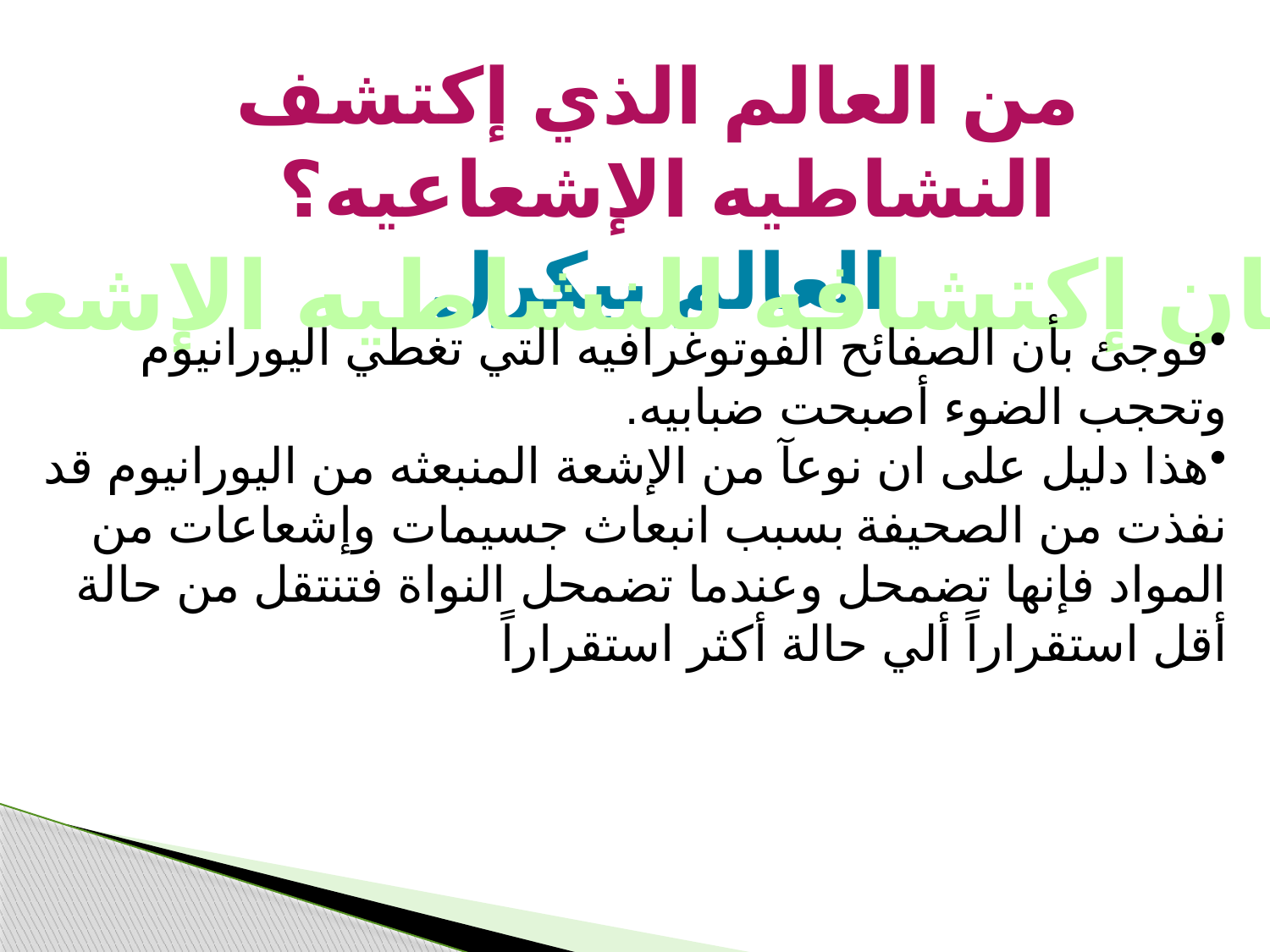

من العالم الذي إكتشف النشاطيه الإشعاعيه؟
العالم بيكرل

كيف كان إكتشافه للنشاطيه الإشعاعيه؟
فوجئ بأن الصفائح الفوتوغرافيه التي تغطي اليورانيوم وتحجب الضوء أصبحت ضبابيه.
هذا دليل على ان نوعآ من الإشعة المنبعثه من اليورانيوم قد نفذت من الصحيفة بسبب انبعاث جسيمات وإشعاعات من المواد فإنها تضمحل وعندما تضمحل النواة فتنتقل من حالة أقل استقراراً ألي حالة أكثر استقراراً